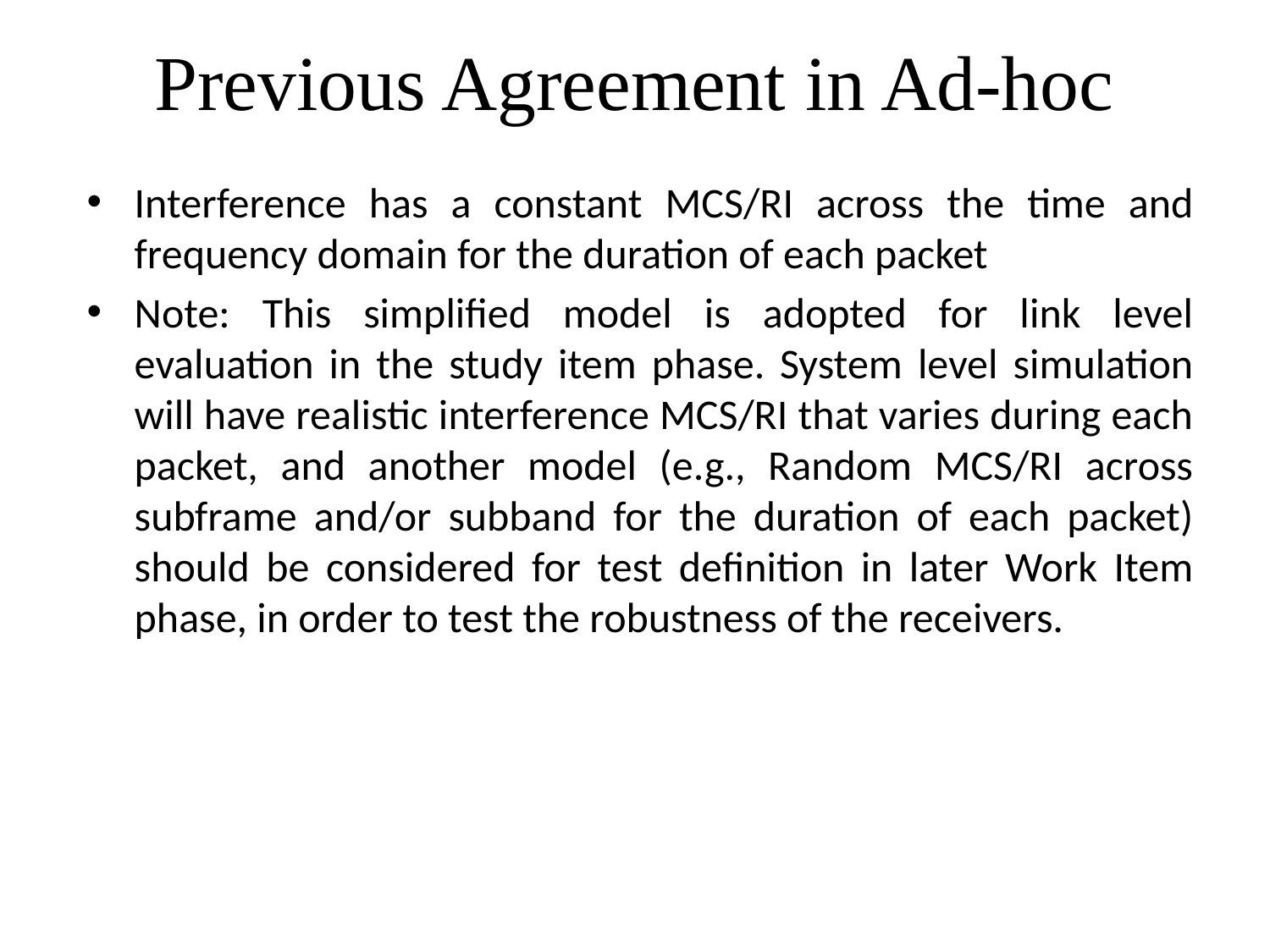

# Previous Agreement in Ad-hoc
Interference has a constant MCS/RI across the time and frequency domain for the duration of each packet
Note: This simplified model is adopted for link level evaluation in the study item phase. System level simulation will have realistic interference MCS/RI that varies during each packet, and another model (e.g., Random MCS/RI across subframe and/or subband for the duration of each packet) should be considered for test definition in later Work Item phase, in order to test the robustness of the receivers.